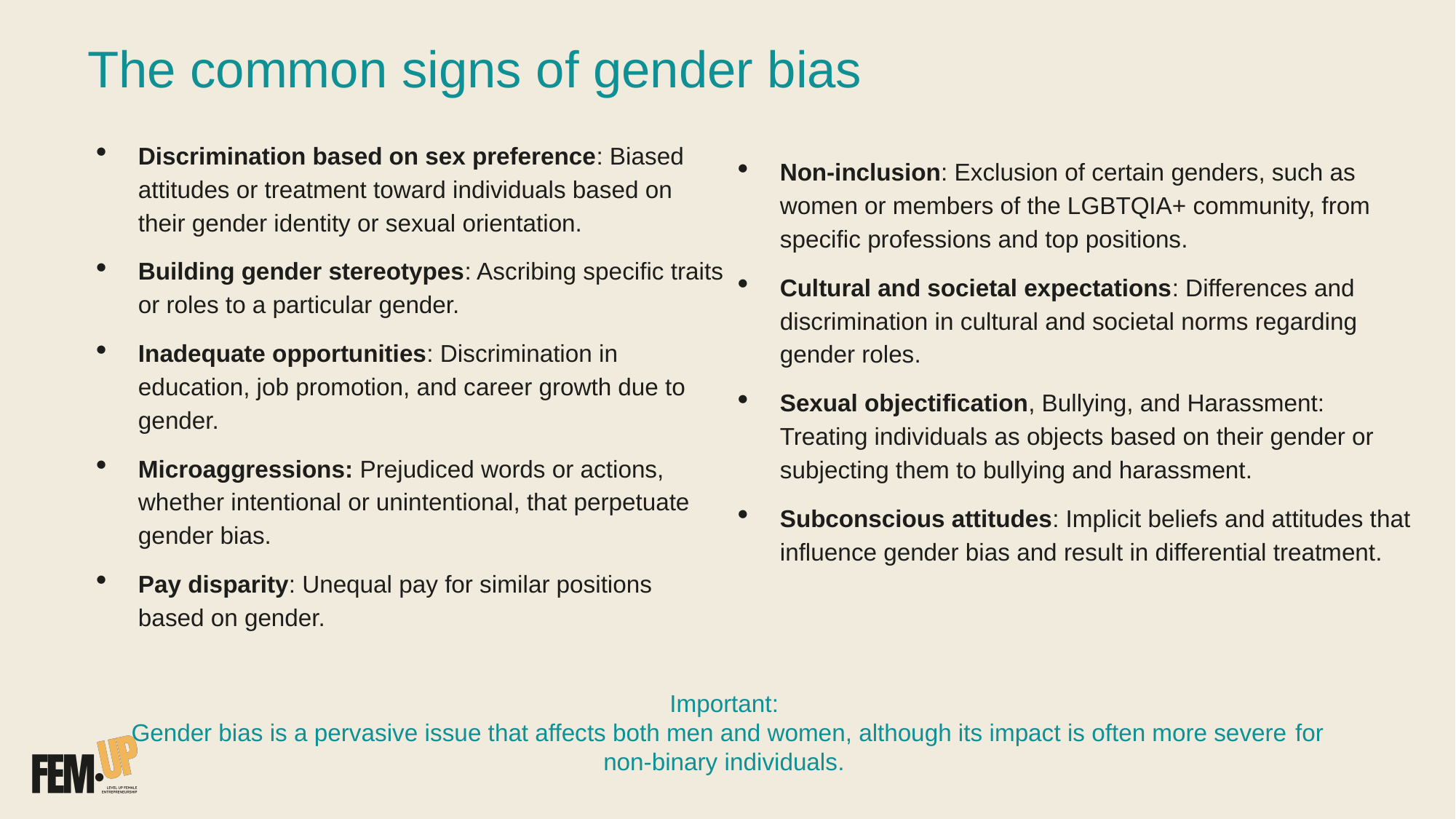

# The common signs of gender bias
Discrimination based on sex preference: Biased attitudes or treatment toward individuals based on their gender identity or sexual orientation.
Building gender stereotypes: Ascribing specific traits or roles to a particular gender.
Inadequate opportunities: Discrimination in education, job promotion, and career growth due to gender.
Microaggressions: Prejudiced words or actions, whether intentional or unintentional, that perpetuate gender bias.
Pay disparity: Unequal pay for similar positions based on gender.

Non-inclusion: Exclusion of certain genders, such as women or members of the LGBTQIA+ community, from specific professions and top positions.
Cultural and societal expectations: Differences and discrimination in cultural and societal norms regarding gender roles.
Sexual objectification, Bullying, and Harassment: Treating individuals as objects based on their gender or subjecting them to bullying and harassment.
Subconscious attitudes: Implicit beliefs and attitudes that influence gender bias and result in differential treatment.

Important:
Gender bias is a pervasive issue that affects both men and women, although its impact is often more severe for non-binary individuals.